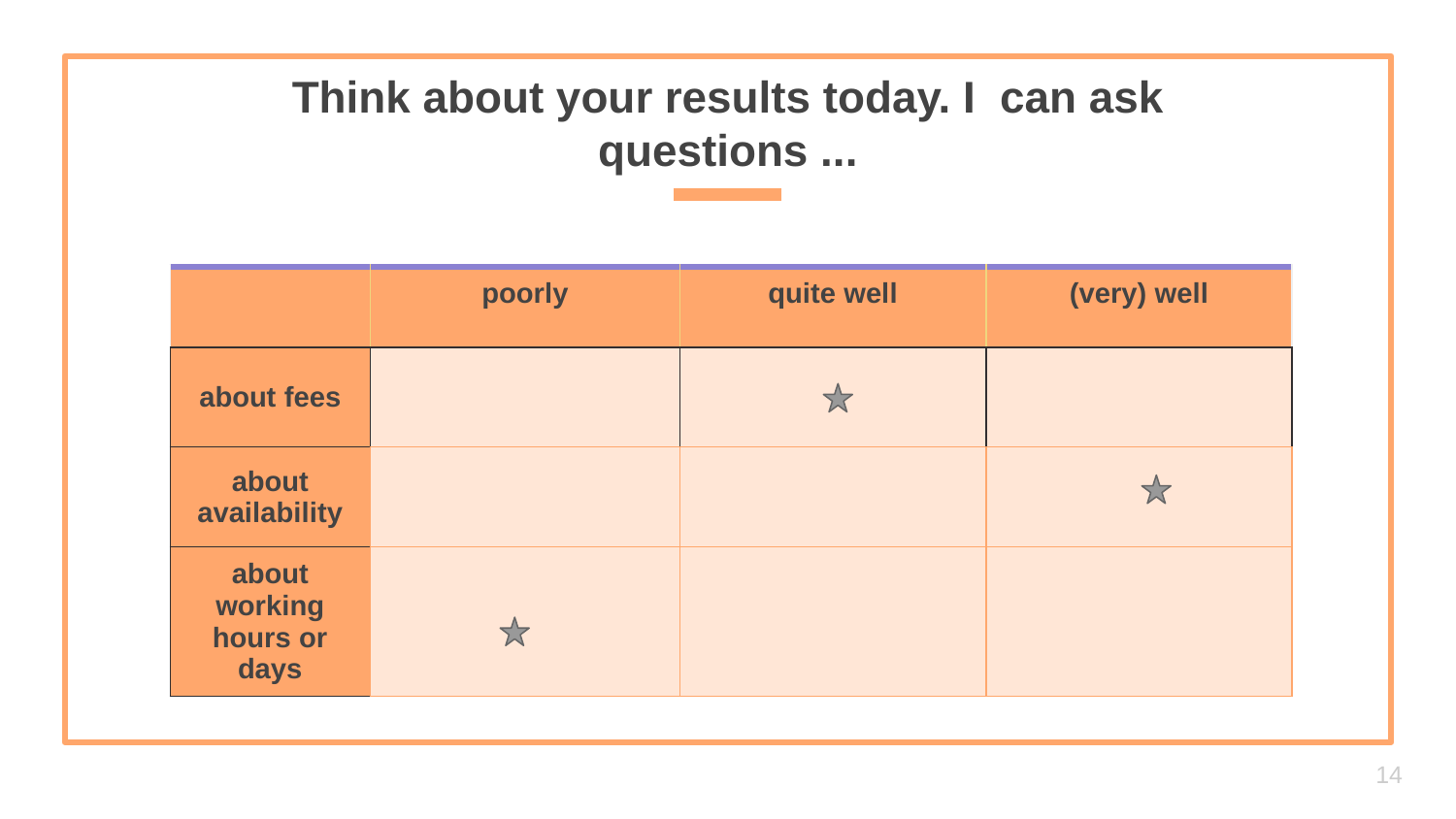

# Think about your results today. I  can ask questions ...
|  | poorly | quite well | (very) well |
| --- | --- | --- | --- |
| about fees |  |  |  |
| about availability |  |  |  |
| about working hours or days |  |  |  |

14